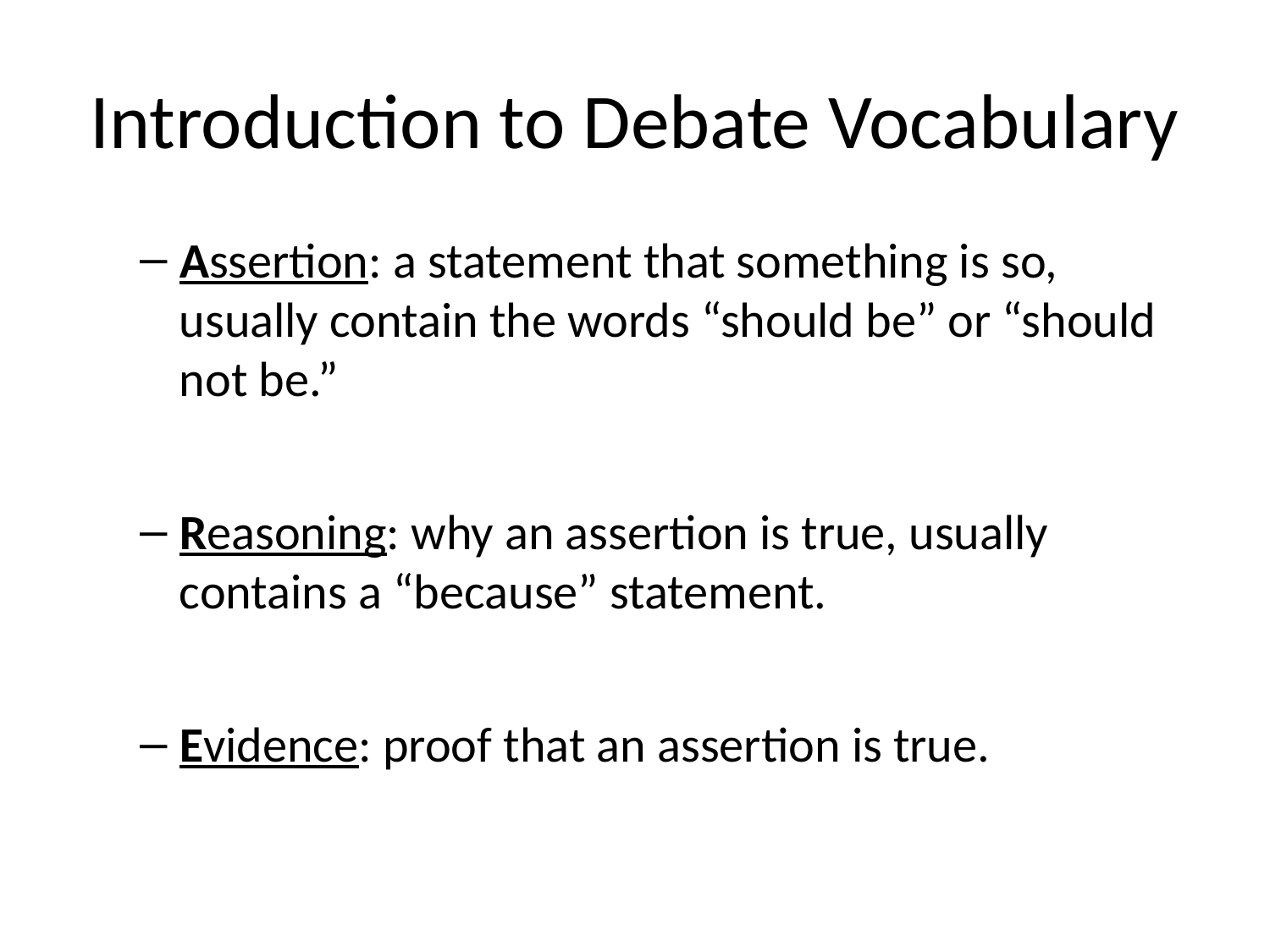

# Introduction to Debate Vocabulary
Assertion: a statement that something is so, usually contain the words “should be” or “should not be.”

Reasoning: why an assertion is true, usually contains a “because” statement.

Evidence: proof that an assertion is true.